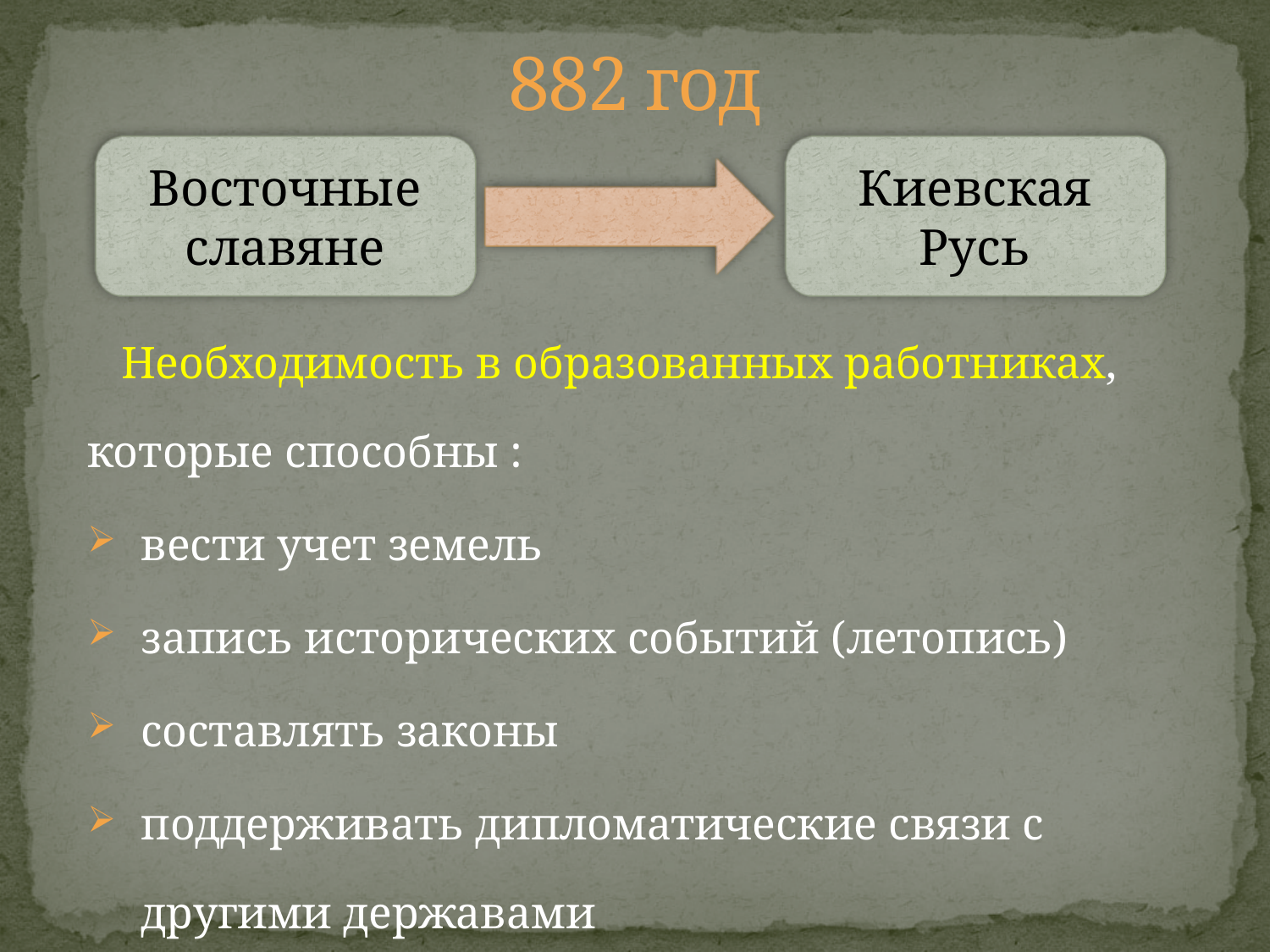

# 882 год
Восточные славяне
Киевская Русь

Необходимость в образованных работниках, которые способны :
вести учет земель
запись исторических событий (летопись)
составлять законы
поддерживать дипломатические связи с другими державами